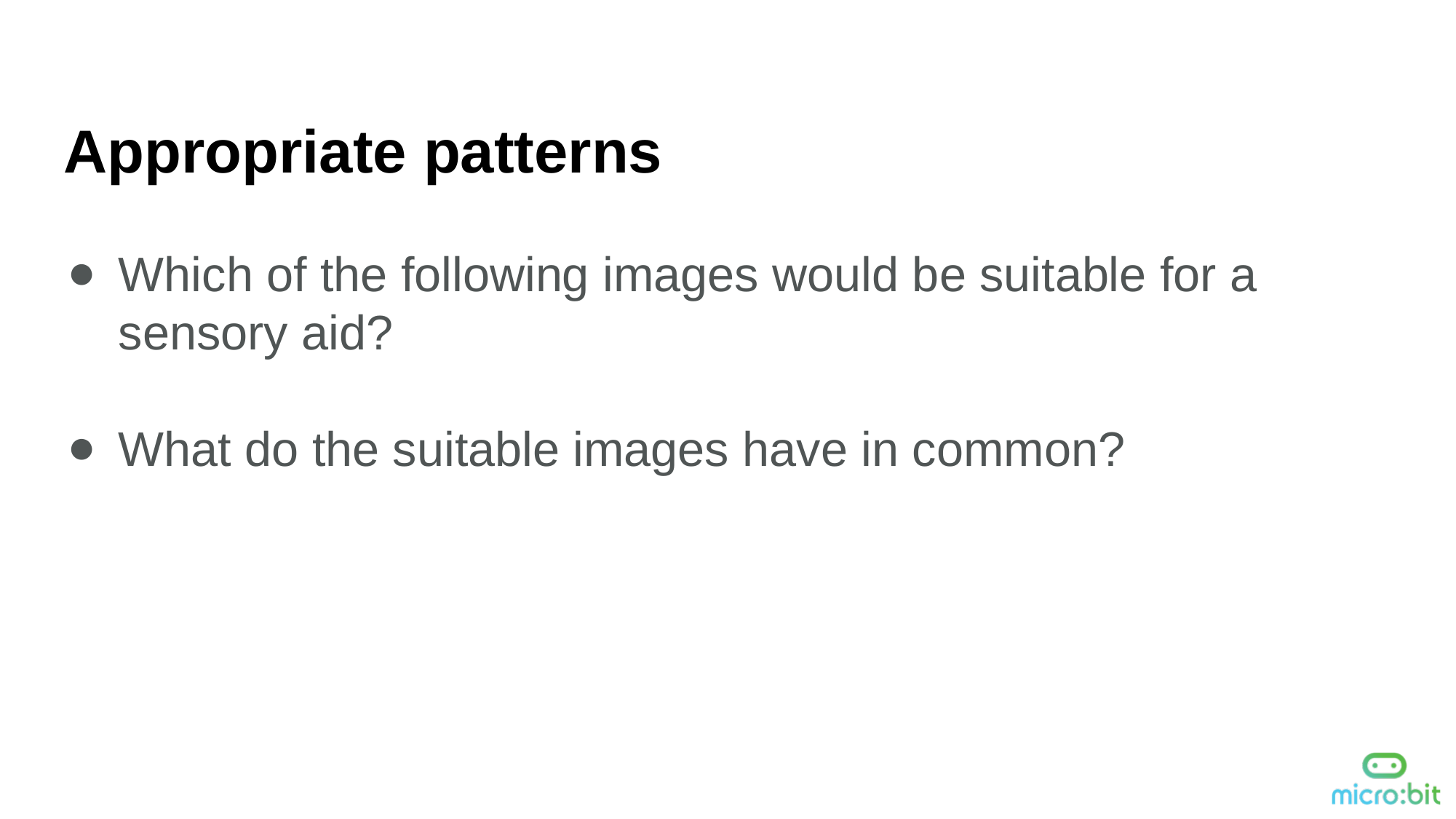

Appropriate patterns

Which of the following images would be suitable for a sensory aid?

What do the suitable images have in common?